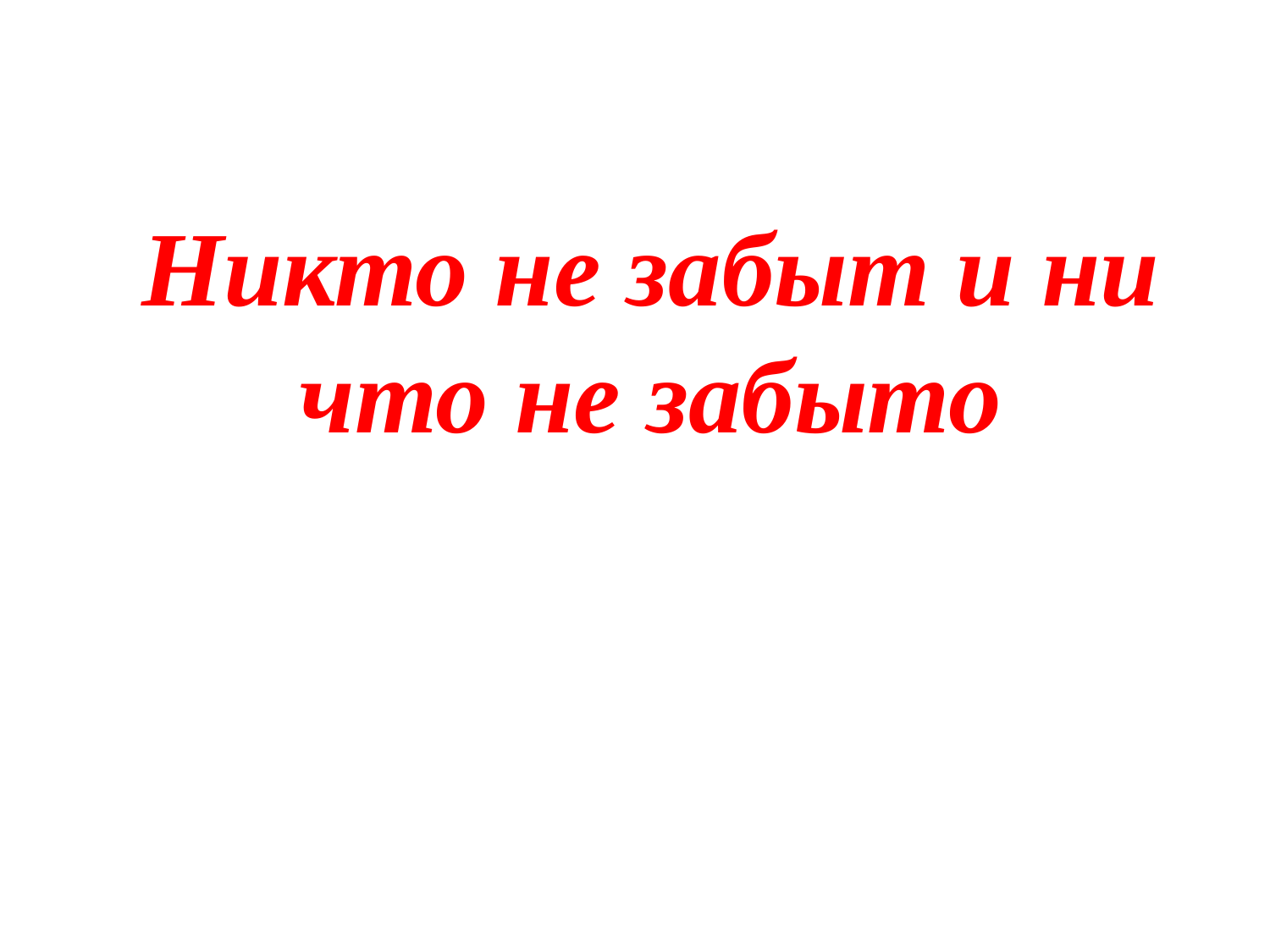

# Никто не забыт и ни что не забыто